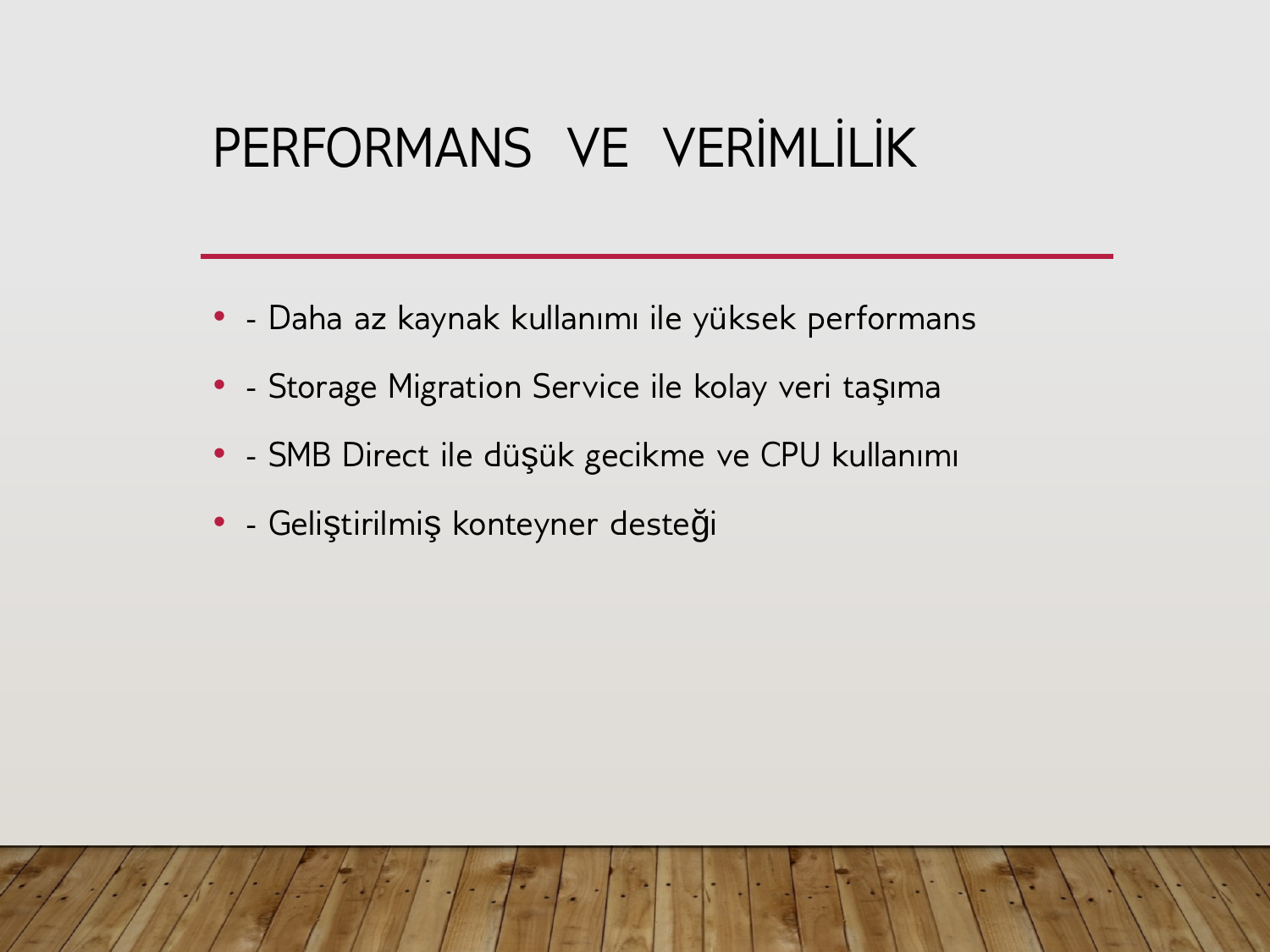

# Performans  ve  Verimlilik
- Daha az kaynak kullanımı ile yüksek performans
- Storage Migration Service ile kolay veri taşıma
- SMB Direct ile düşük gecikme ve CPU kullanımı
- Geliştirilmiş konteyner desteği